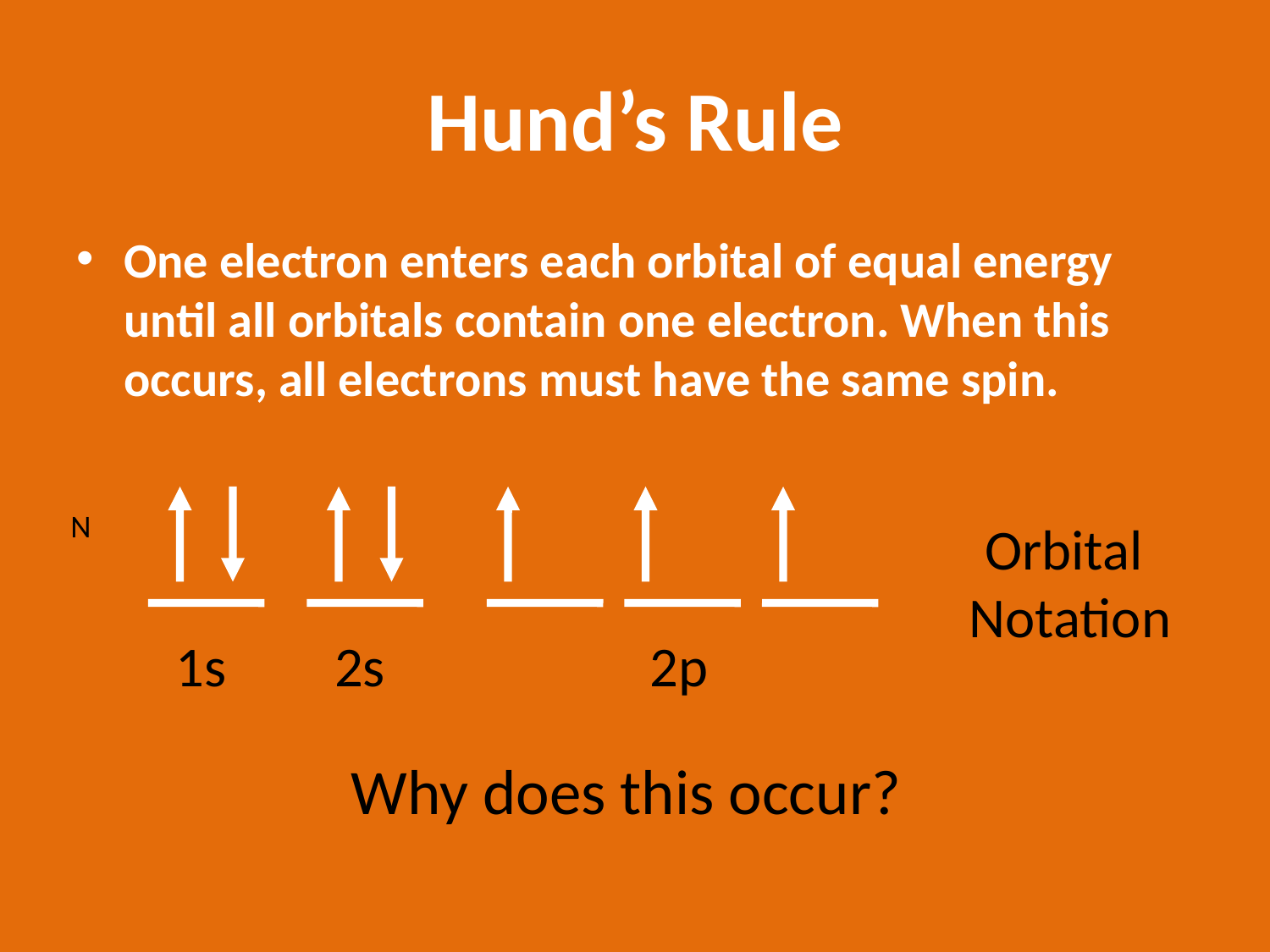

# Hund’s Rule
One electron enters each orbital of equal energy until all orbitals contain one electron. When this occurs, all electrons must have the same spin.

N
Orbital
Notation

1s

2s

2p

Why does this occur?